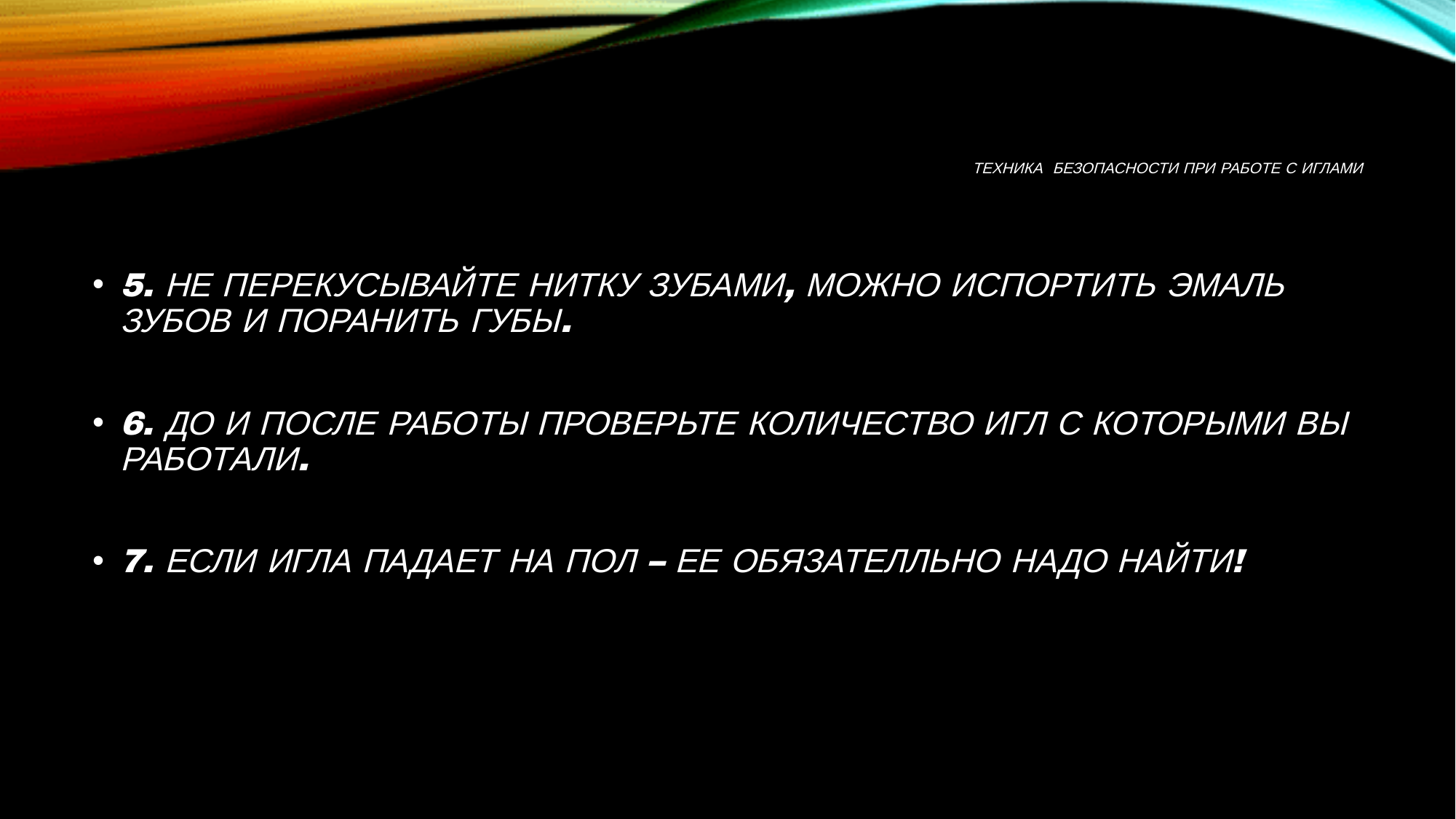

# ТЕХНИКА  БЕЗОПАСНОСТИ ПРИ РАБОТЕ С ИГЛАМИ
5. НЕ ПЕРЕКУСЫВАЙТЕ НИТКУ ЗУБАМИ, МОЖНО ИСПОРТИТЬ ЭМАЛЬ ЗУБОВ И ПОРАНИТЬ ГУБЫ.

6. ДО И ПОСЛЕ РАБОТЫ ПРОВЕРЬТЕ КОЛИЧЕСТВО ИГЛ С КОТОРЫМИ ВЫ РАБОТАЛИ.

7. ЕСЛИ ИГЛА ПАДАЕТ НА ПОЛ – ЕЕ ОБЯЗАТЕЛЛЬНО НАДО НАЙТИ!